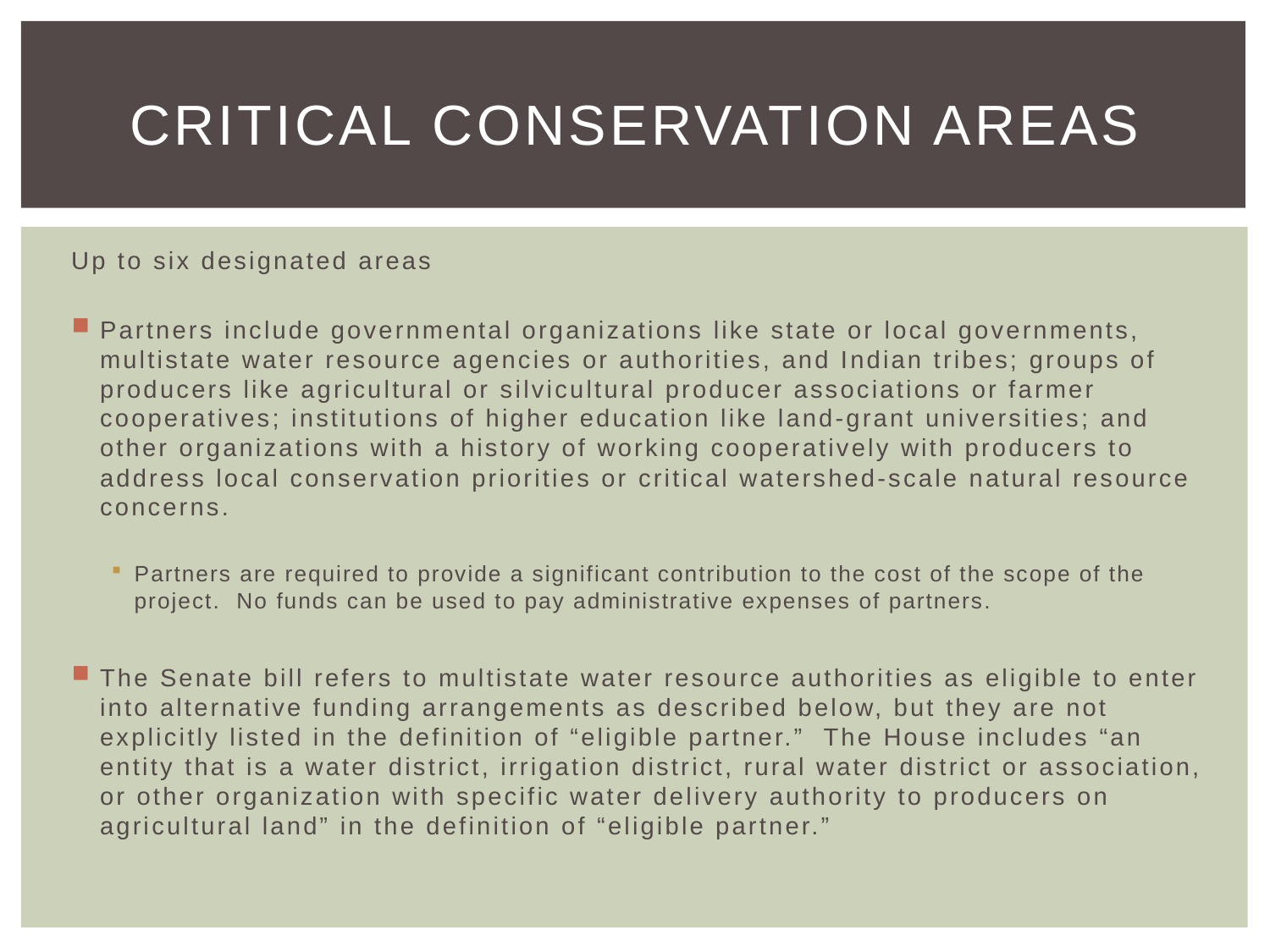

# CRITICAL CONSERVATION AREAS
Up to six designated areas

Partners include governmental organizations like state or local governments, multistate water resource agencies or authorities, and Indian tribes; groups of producers like agricultural or silvicultural producer associations or farmer cooperatives; institutions of higher education like land-grant universities; and other organizations with a history of working cooperatively with producers to address local conservation priorities or critical watershed-scale natural resource concerns.

Partners are required to provide a significant contribution to the cost of the scope of the project.  No funds can be used to pay administrative expenses of partners.

The Senate bill refers to multistate water resource authorities as eligible to enter into alternative funding arrangements as described below, but they are not explicitly listed in the definition of “eligible partner.”  The House includes “an entity that is a water district, irrigation district, rural water district or association, or other organization with specific water delivery authority to producers on agricultural land” in the definition of “eligible partner.”